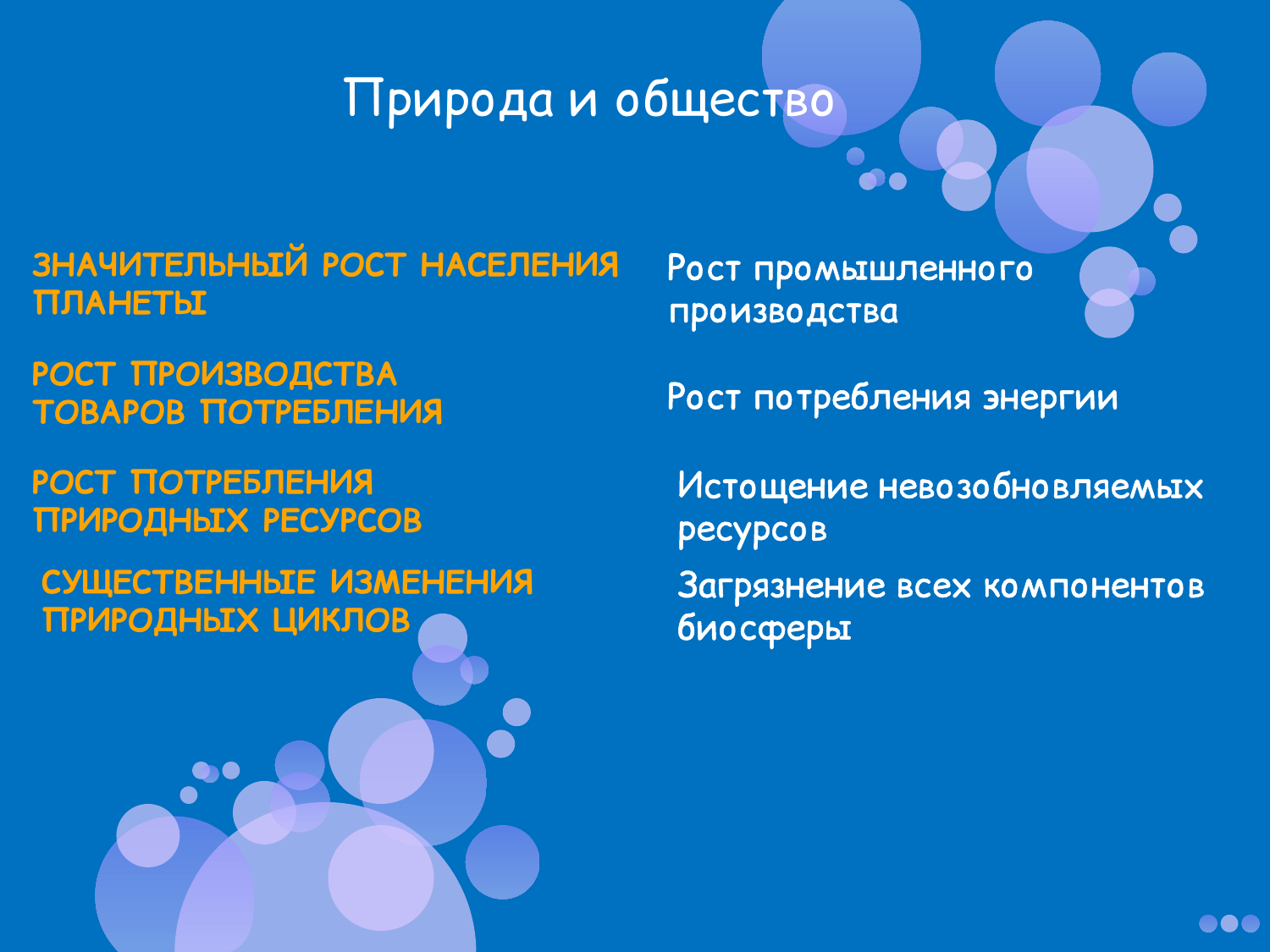

Природа и общество
Значительный рост населения планеты
Рост промышленного производства
Рост производства товаров потребления
Рост потребления энергии
Рост потребления природных ресурсов
Истощение невозобновляемых ресурсов
Существенные изменения природных циклов
Загрязнение всех компонентов биосферы